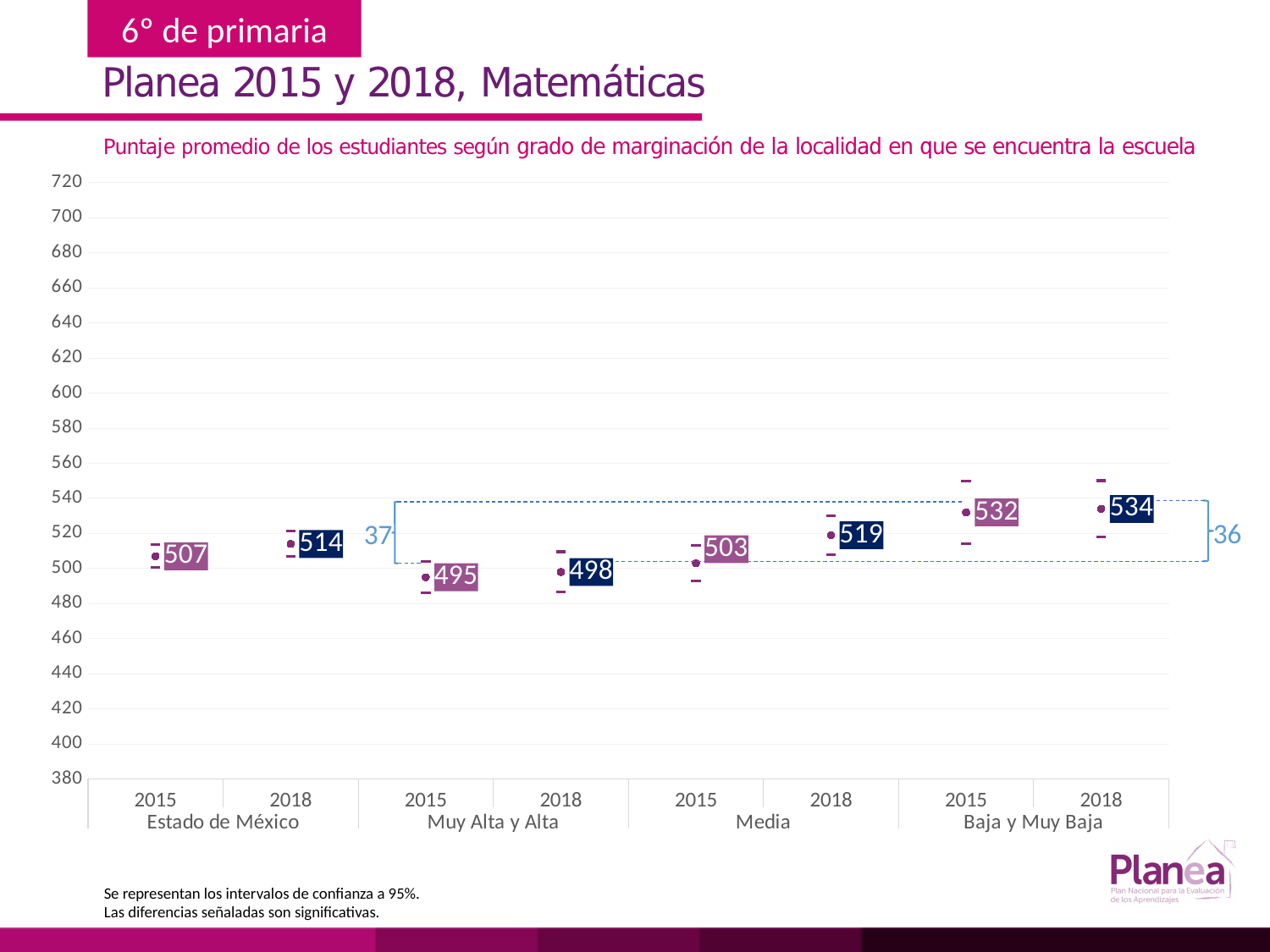

Planea 2015 y 2018, Matemáticas

Puntaje promedio de los estudiantes según grado de marginación de la localidad en que se encuentra la escuela

### Chart

| Category |  |  |  |
|---|---|---|---|
| 2015 | 500.433 | 513.567 | 507.0 |
| 2018 | 506.836 | 521.164 | 514.0 |
| 2015 | 486.045 | 503.955 | 495.0 |
| 2018 | 486.458 | 509.542 | 498.0 |
| 2015 | 492.851 | 513.149 | 503.0 |
| 2018 | 508.055 | 529.945 | 519.0 |
| 2015 | 514.289 | 549.711 | 532.0 |
| 2018 | 517.881 | 550.119 | 534.0 |
36

37
Se representan los intervalos de confianza a 95%.
Las diferencias señaladas son significativas.